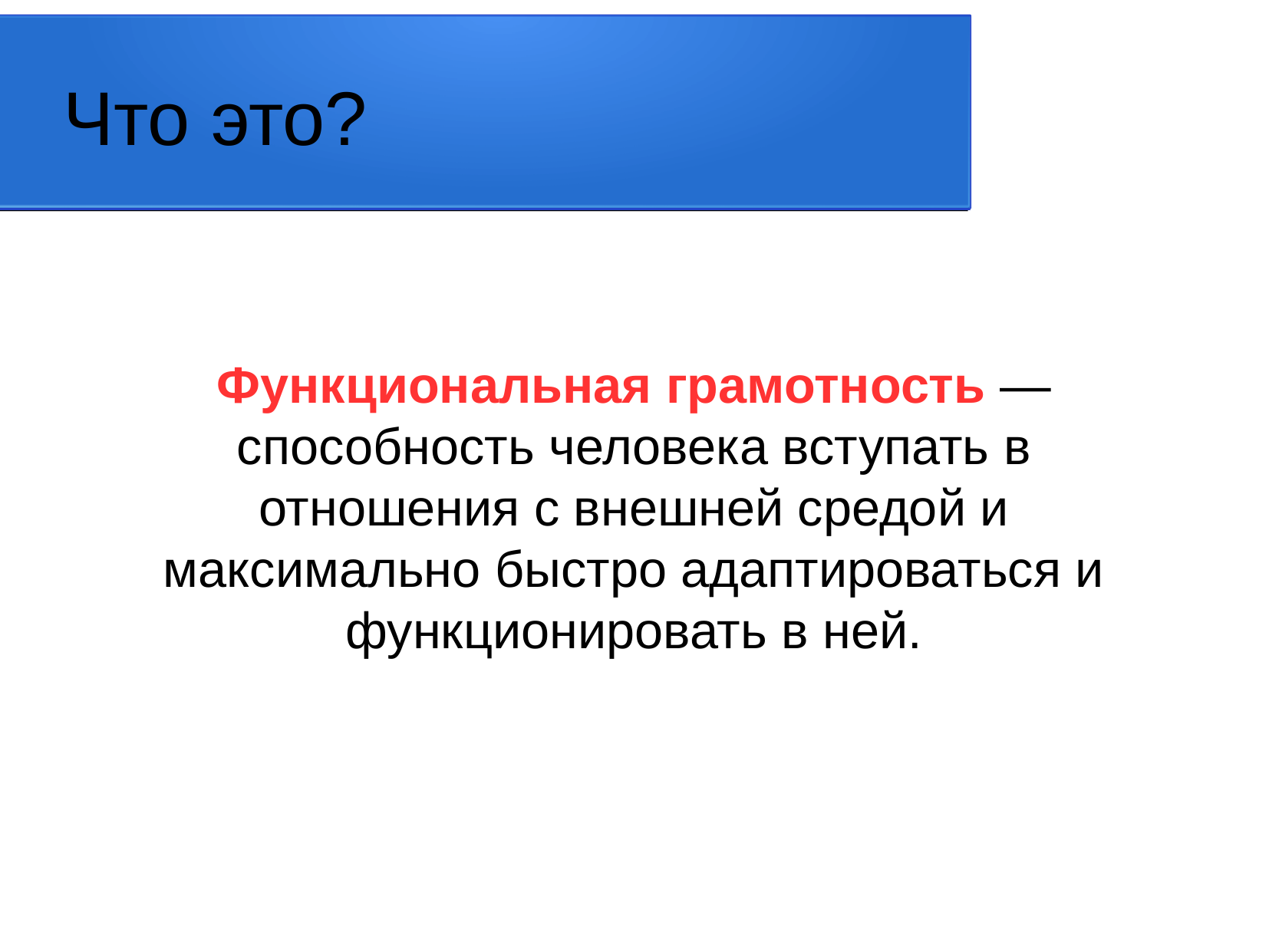

Что это?
Функциональная грамотность — способность человека вступать в
отношения с внешней средой и
максимально быстро адаптироваться и
функционировать в ней.